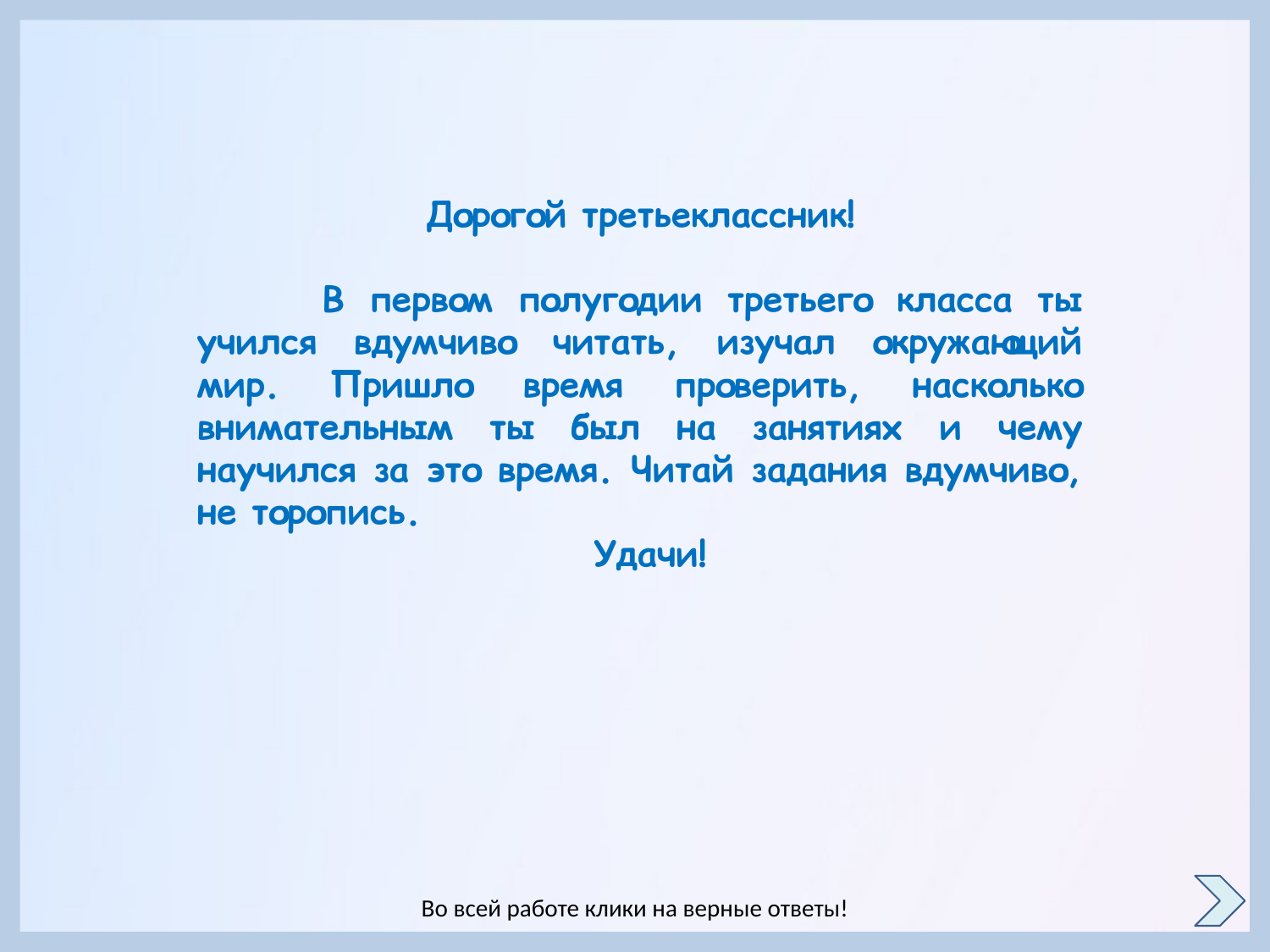

Дорогой третьеклассник!

     В первом полугодии третьего класса ты учился вдумчиво читать, изучал окружающий мир. Пришло время проверить, насколько внимательным ты был на занятиях и чему научился за это время. Читай задания вдумчиво, не торопись.
                          Удачи!

Во всей работе клики на верные ответы!